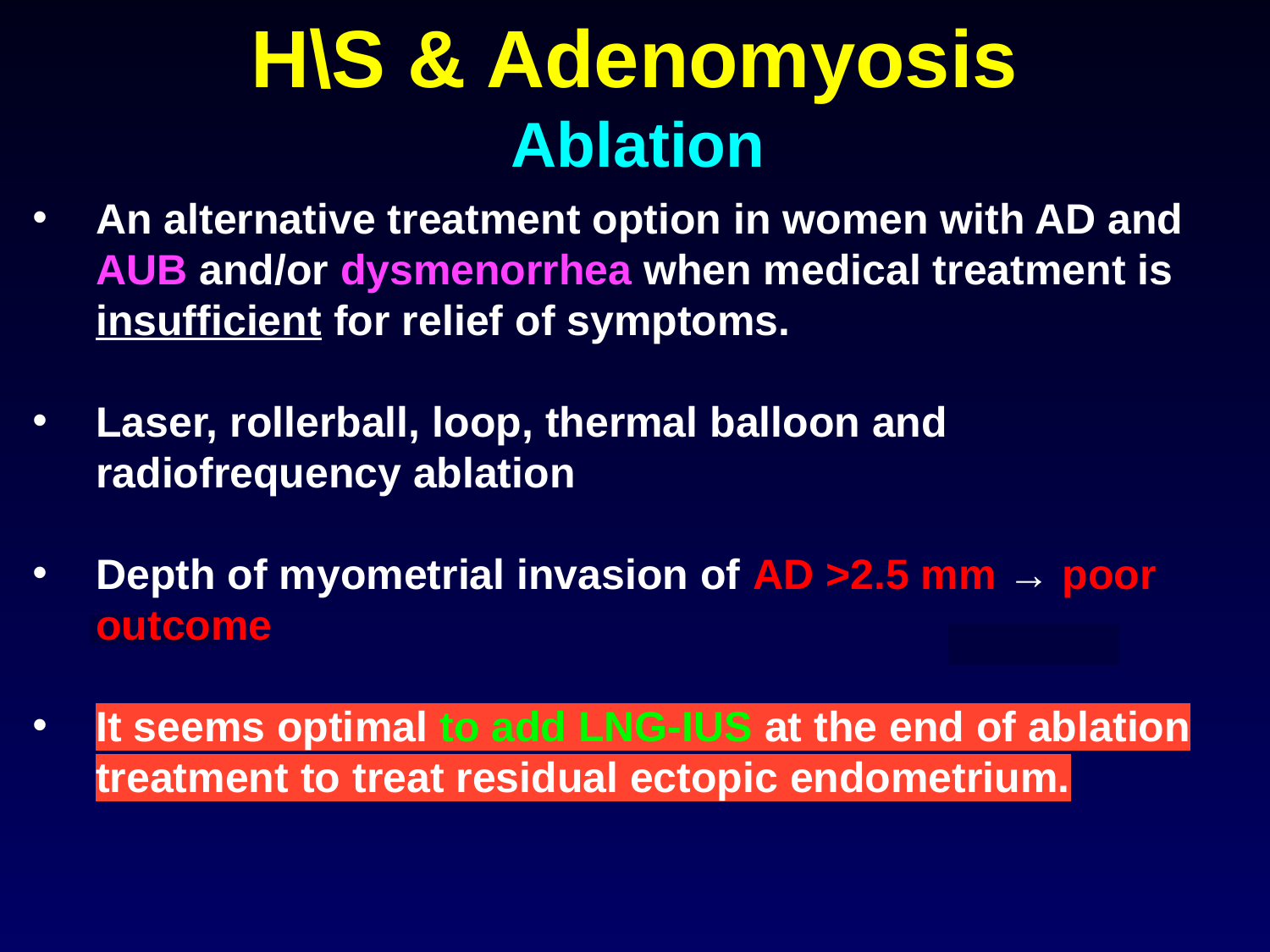

H\S & Adenomyosis
Ablation
An alternative treatment option in women with AD and AUB and/or dysmenorrhea when medical treatment is insufficient for relief of symptoms.

Laser, rollerball, loop, thermal balloon and radiofrequency ablation

Depth of myometrial invasion of AD >2.5 mm → poor outcome

It seems optimal to add LNG-IUS at the end of ablation treatment to treat residual ectopic endometrium.